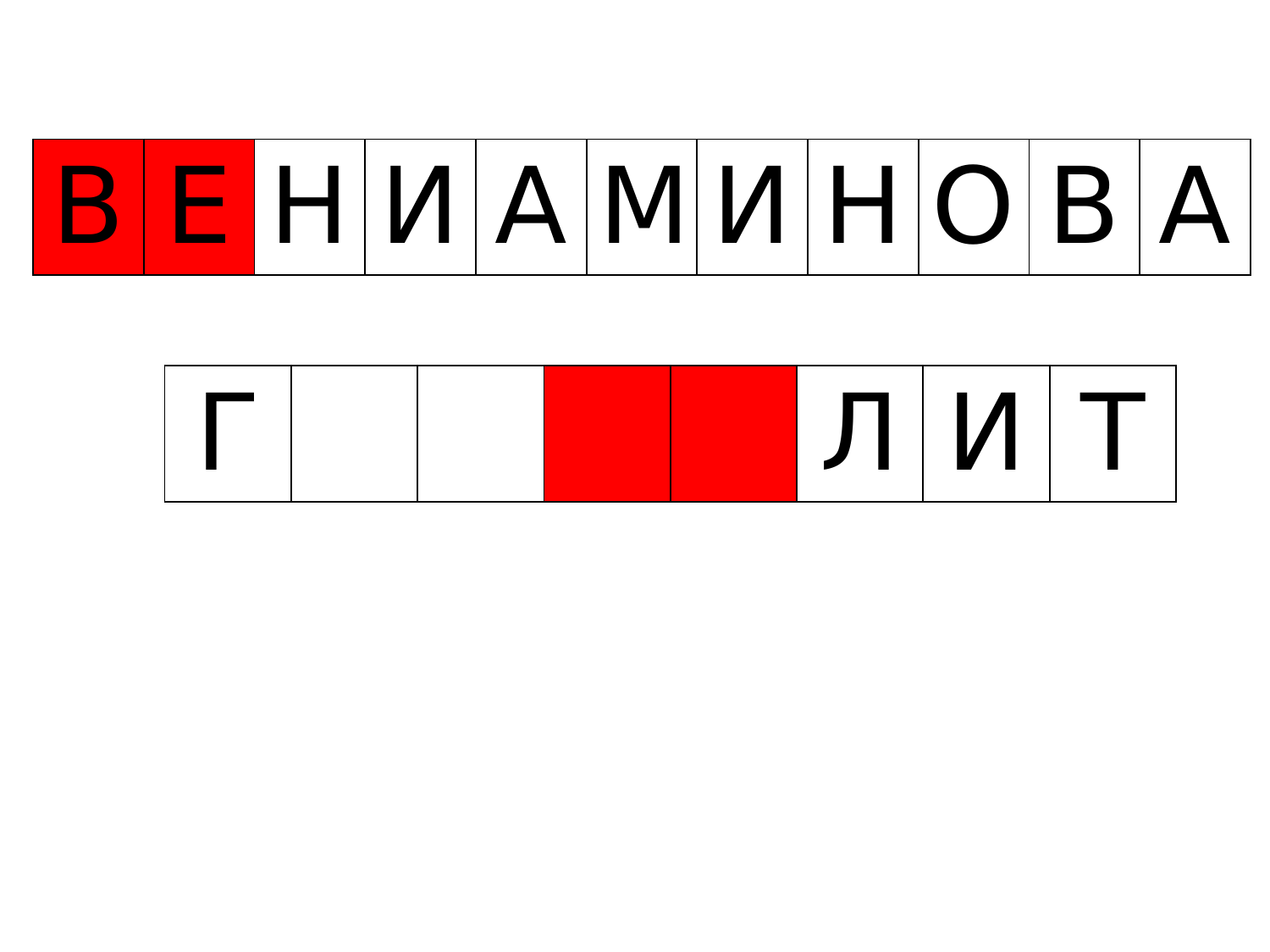

| В | Е | Н | И | А | М | И | Н | О | В | А |
| --- | --- | --- | --- | --- | --- | --- | --- | --- | --- | --- |
| Г |  |  |  |  | Л | И | Т |
| --- | --- | --- | --- | --- | --- | --- | --- |